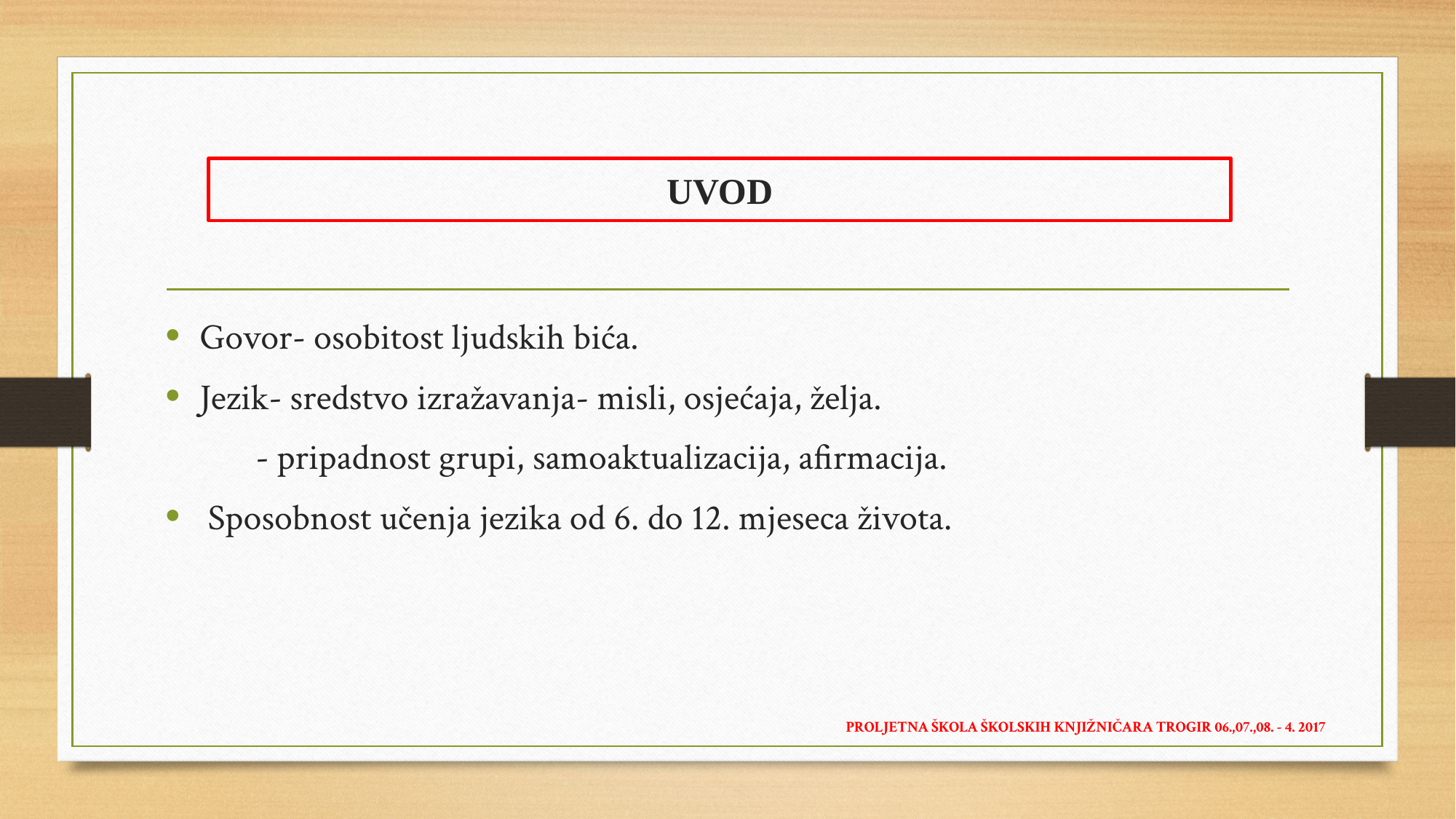

# UVOD
Govor- osobitost ljudskih bića.
Jezik- sredstvo izražavanja- misli, osjećaja, želja.
           - pripadnost grupi, samoaktualizacija, afirmacija.
 Sposobnost učenja jezika od 6. do 12. mjeseca života.

PROLJETNA ŠKOLA ŠKOLSKIH KNJIŽNIČARA TROGIR 06.,07.,08. - 4. 2017